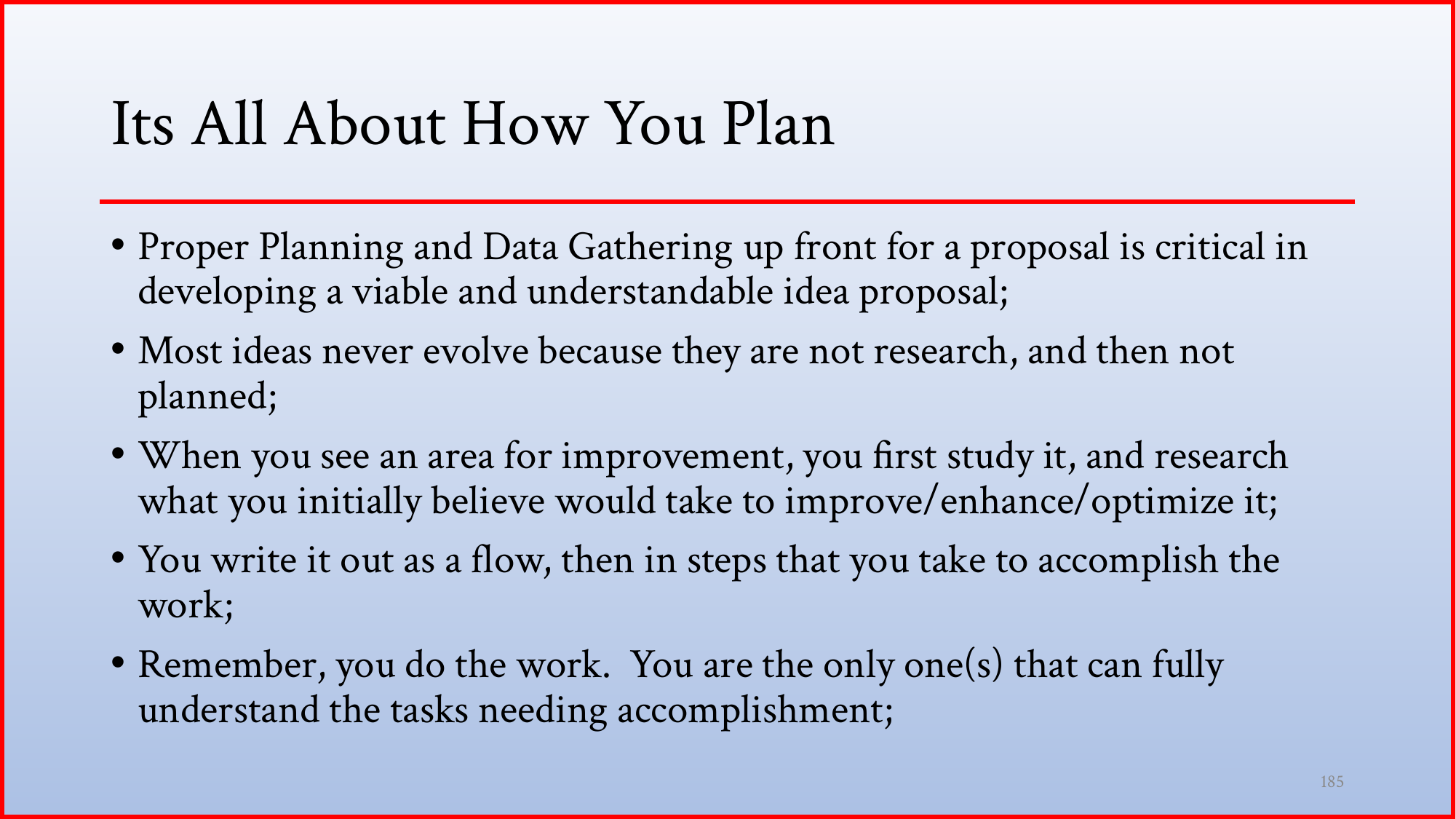

# Its All About How You Plan
Proper Planning and Data Gathering up front for a proposal is critical in developing a viable and understandable idea proposal;
Most ideas never evolve because they are not research, and then not planned;
When you see an area for improvement, you first study it, and research what you initially believe would take to improve/enhance/optimize it;
You write it out as a flow, then in steps that you take to accomplish the work;
Remember, you do the work.  You are the only one(s) that can fully understand the tasks needing accomplishment;
185